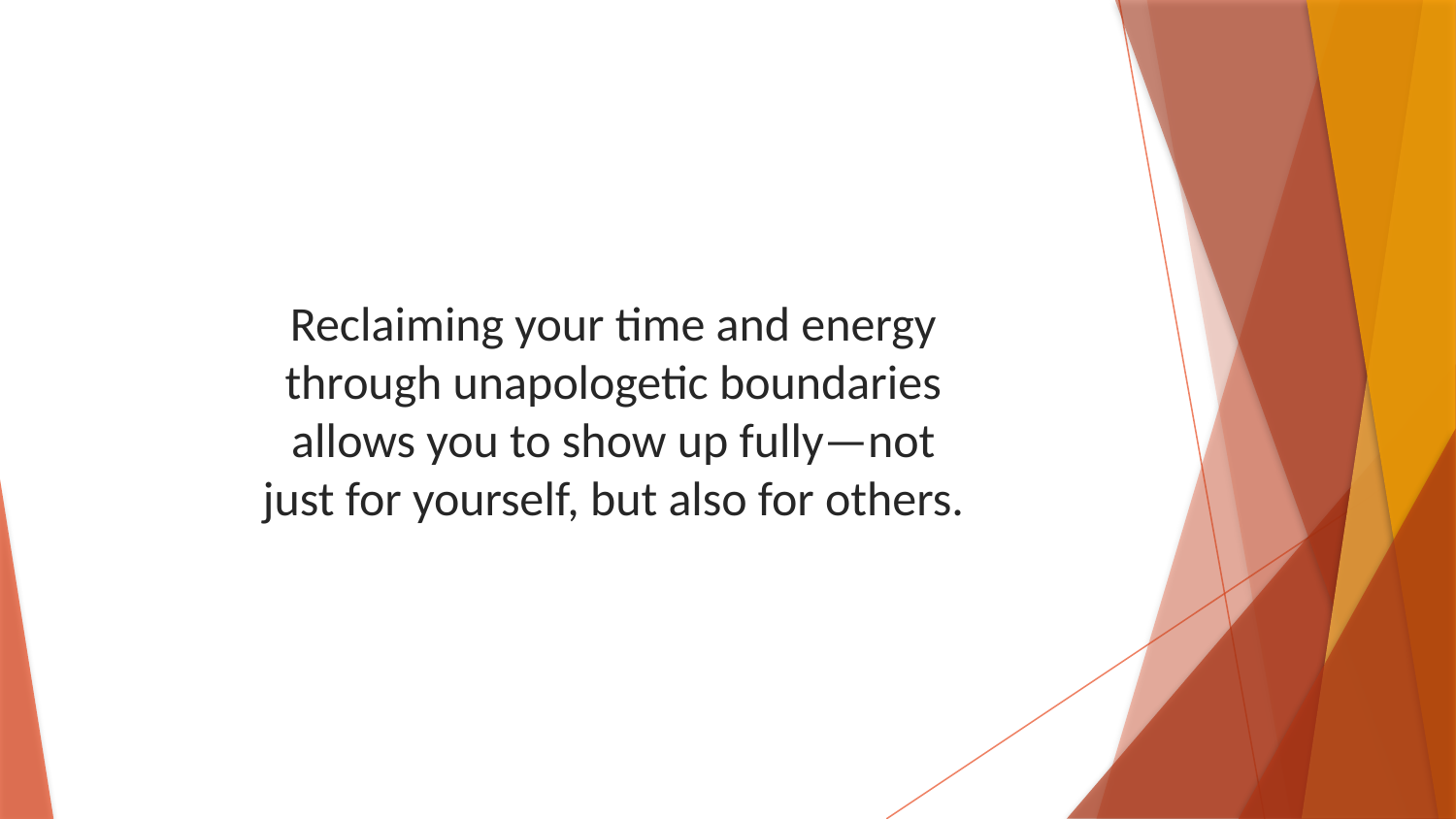

Reclaiming your time and energy through unapologetic boundaries allows you to show up fully—not just for yourself, but also for others.